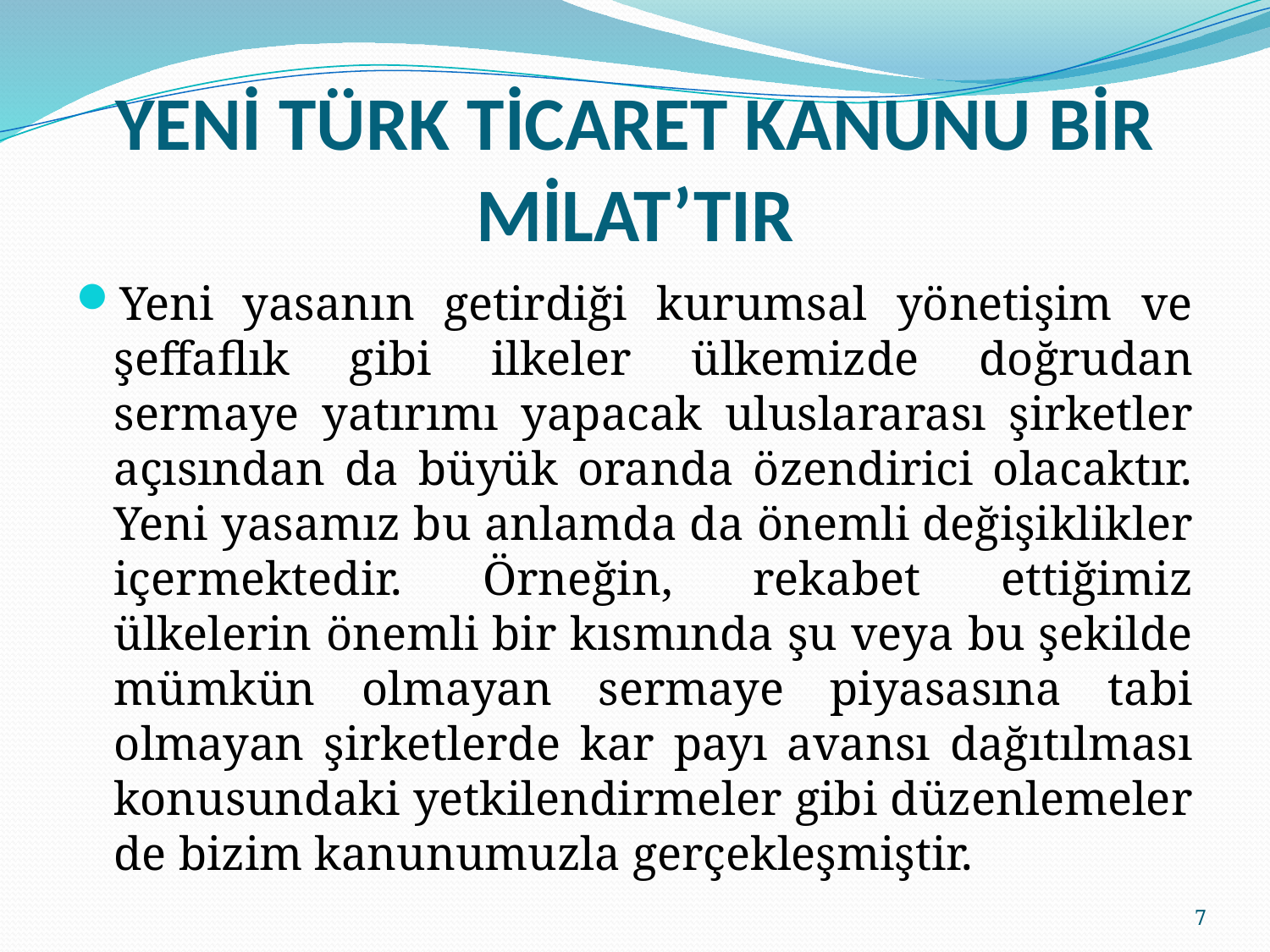

# YENİ TÜRK TİCARET KANUNU BİR MİLAT’TIR
Yeni yasanın getirdiği kurumsal yönetişim ve şeffaflık gibi ilkeler ülkemizde doğrudan sermaye yatırımı yapacak uluslararası şirketler açısından da büyük oranda özendirici olacaktır. Yeni yasamız bu anlamda da önemli değişiklikler içermektedir. Örneğin, rekabet ettiğimiz ülkelerin önemli bir kısmında şu veya bu şekilde mümkün olmayan sermaye piyasasına tabi olmayan şirketlerde kar payı avansı dağıtılması konusundaki yetkilendirmeler gibi düzenlemeler de bizim kanunumuzla gerçekleşmiştir.

7